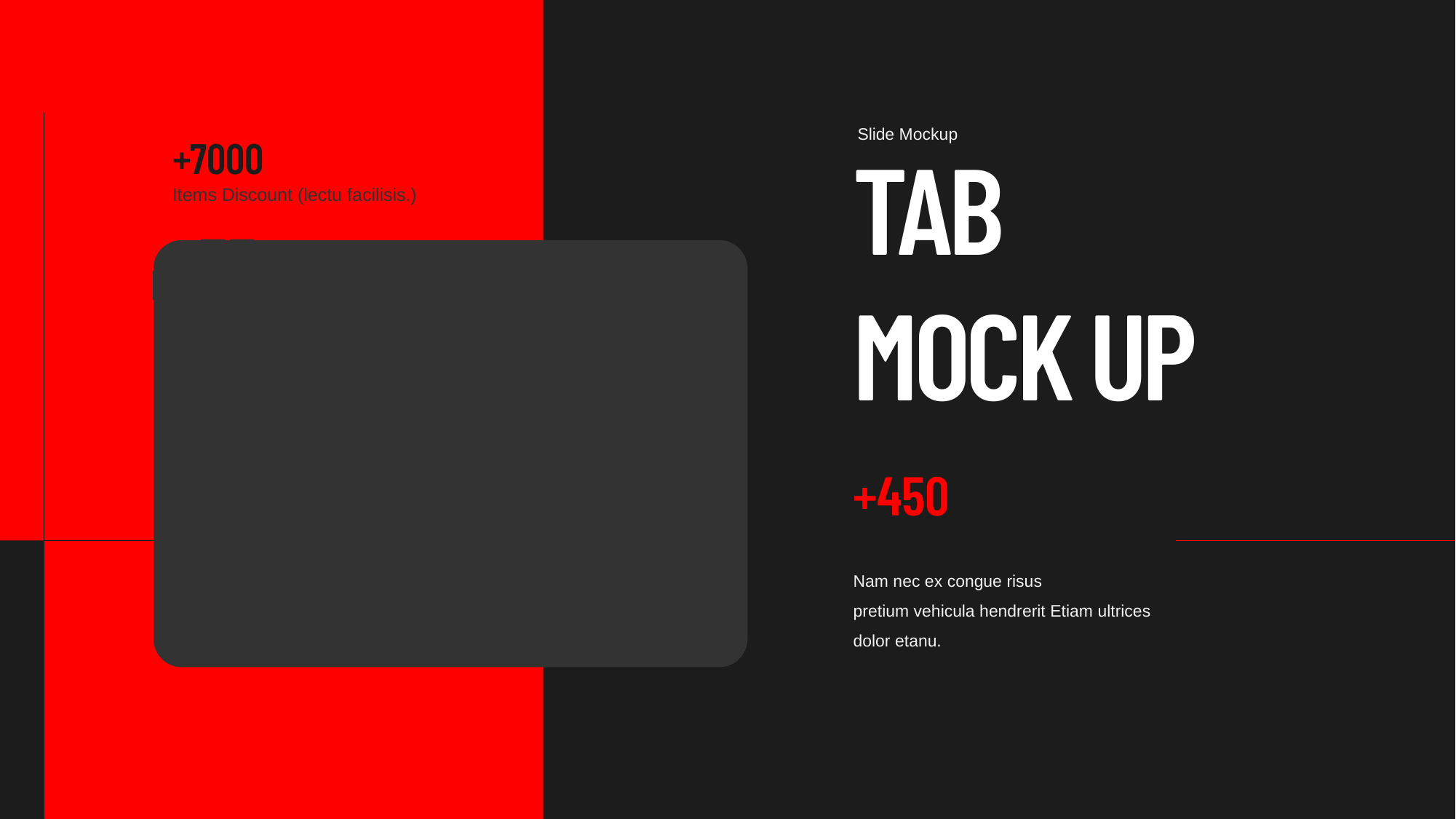

Slide Mockup
+7000
TAB
MOCK UP
Items Discount (lectu facilisis.)

+450
Nam nec ex congue risus
pretium vehicula hendrerit Etiam ultrices dolor etanu.